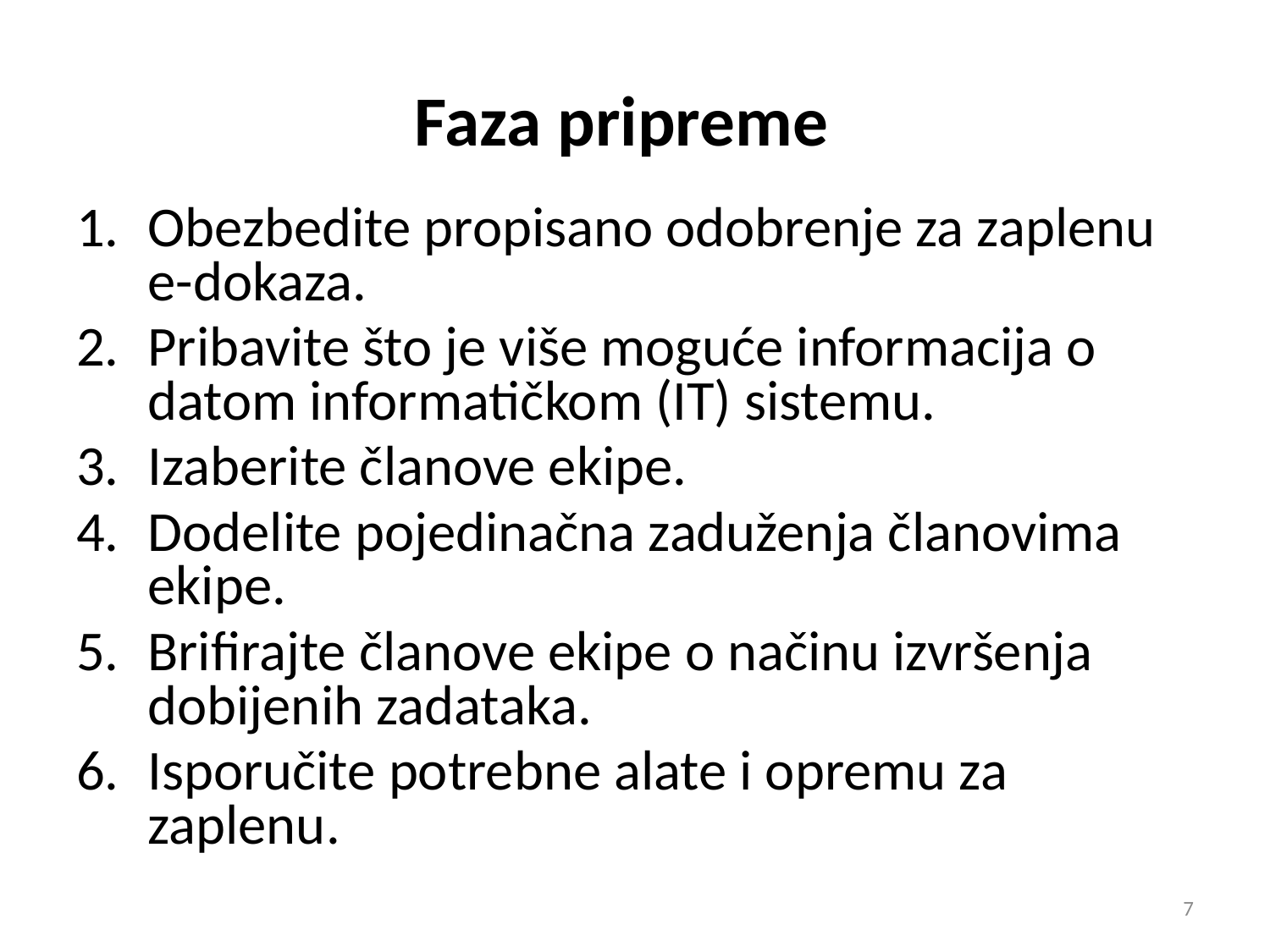

# Faza pripreme
Obezbedite propisano odobrenje za zaplenu e-dokaza.
Pribavite što je više moguće informacija o datom informatičkom (IT) sistemu.
Izaberite članove ekipe.
Dodelite pojedinačna zaduženja članovima ekipe.
Brifirajte članove ekipe o načinu izvršenja dobijenih zadataka.
Isporučite potrebne alate i opremu za zaplenu.
7